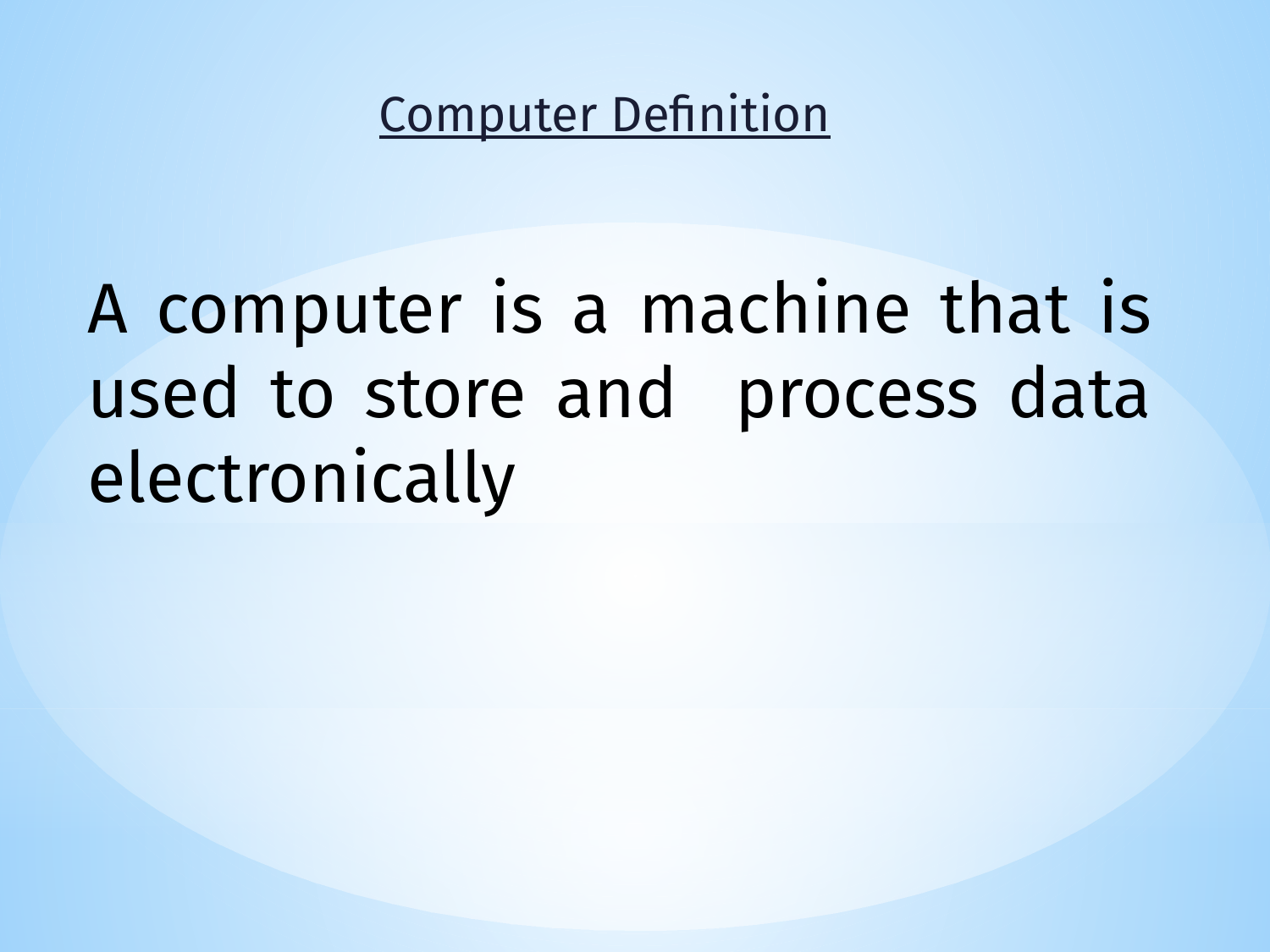

Computer Definition
A computer is a machine that is used to store and  process data electronically